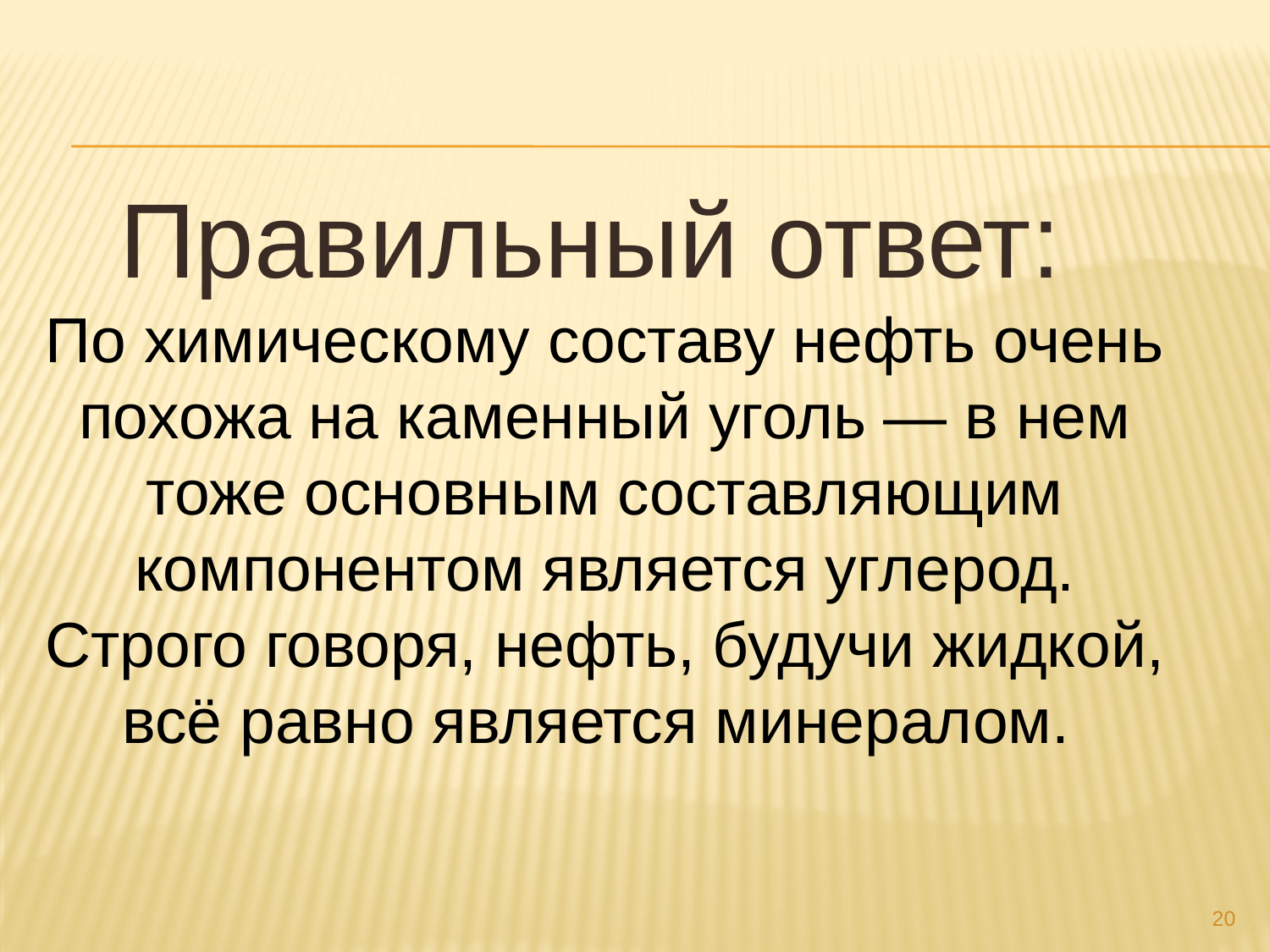

Правильный ответ:
По химическому составу нефть очень похожа на каменный уголь — в нем тоже основным составляющим компонентом является углерод. Строго говоря, нефть, будучи жидкой, всё равно является минералом.
20